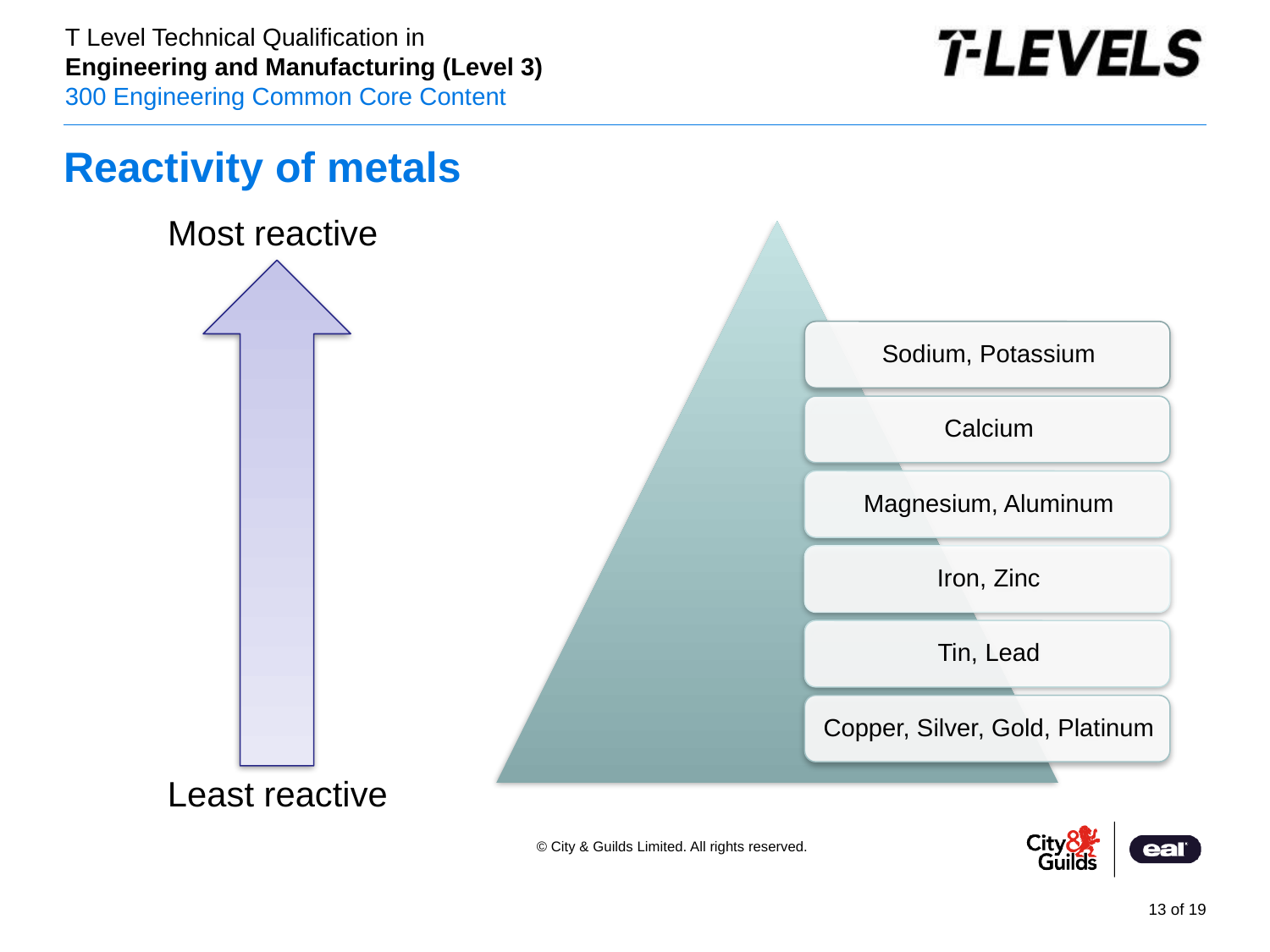

# Reactivity of metals
Most reactive
Sodium, Potassium
Calcium
Magnesium, Aluminum
Iron, Zinc
Tin, Lead
Copper, Silver, Gold, Platinum

Least reactive